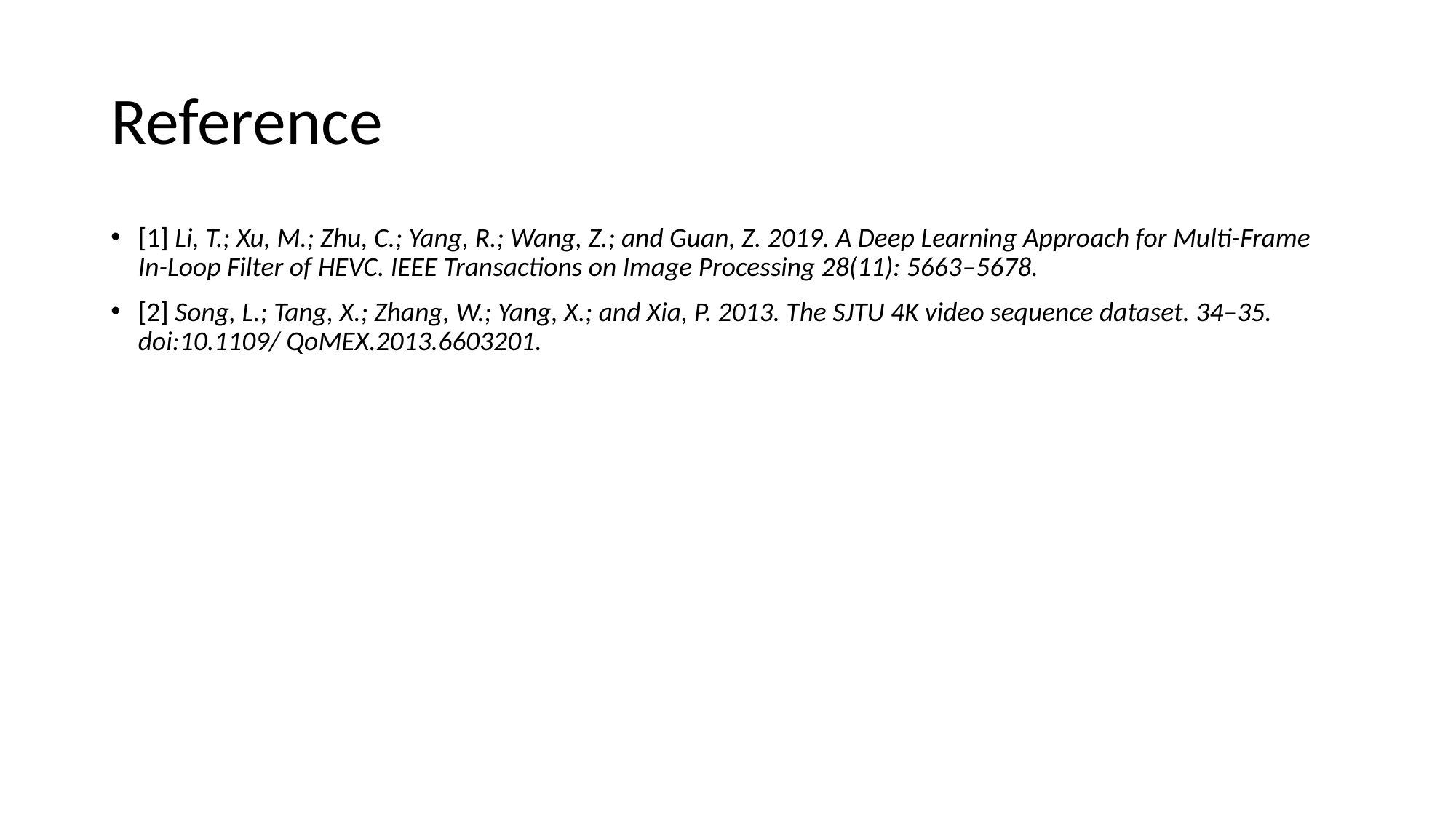

# Reference
[1] Li, T.; Xu, M.; Zhu, C.; Yang, R.; Wang, Z.; and Guan, Z. 2019. A Deep Learning Approach for Multi-Frame In-Loop Filter of HEVC. IEEE Transactions on Image Processing 28(11): 5663–5678.
[2] Song, L.; Tang, X.; Zhang, W.; Yang, X.; and Xia, P. 2013. The SJTU 4K video sequence dataset. 34–35. doi:10.1109/ QoMEX.2013.6603201.